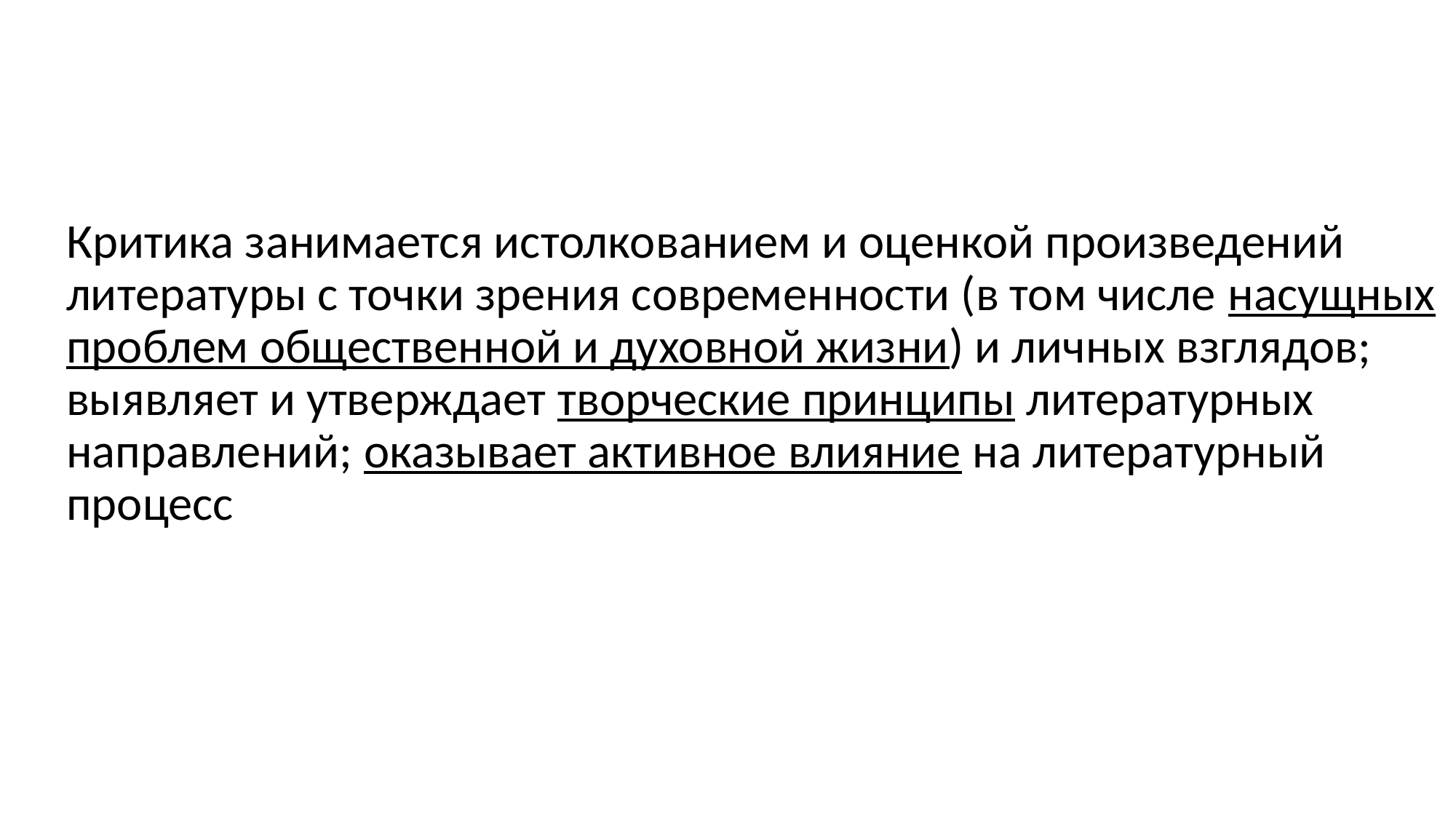

# Критика занимается истолкованием и оценкой произведений литературы с точки зрения современности (в том числе насущных проблем общественной и духовной жизни) и личных взглядов; выявляет и утверждает творческие принципы литературных направлений; оказывает активное влияние на литературный процесс